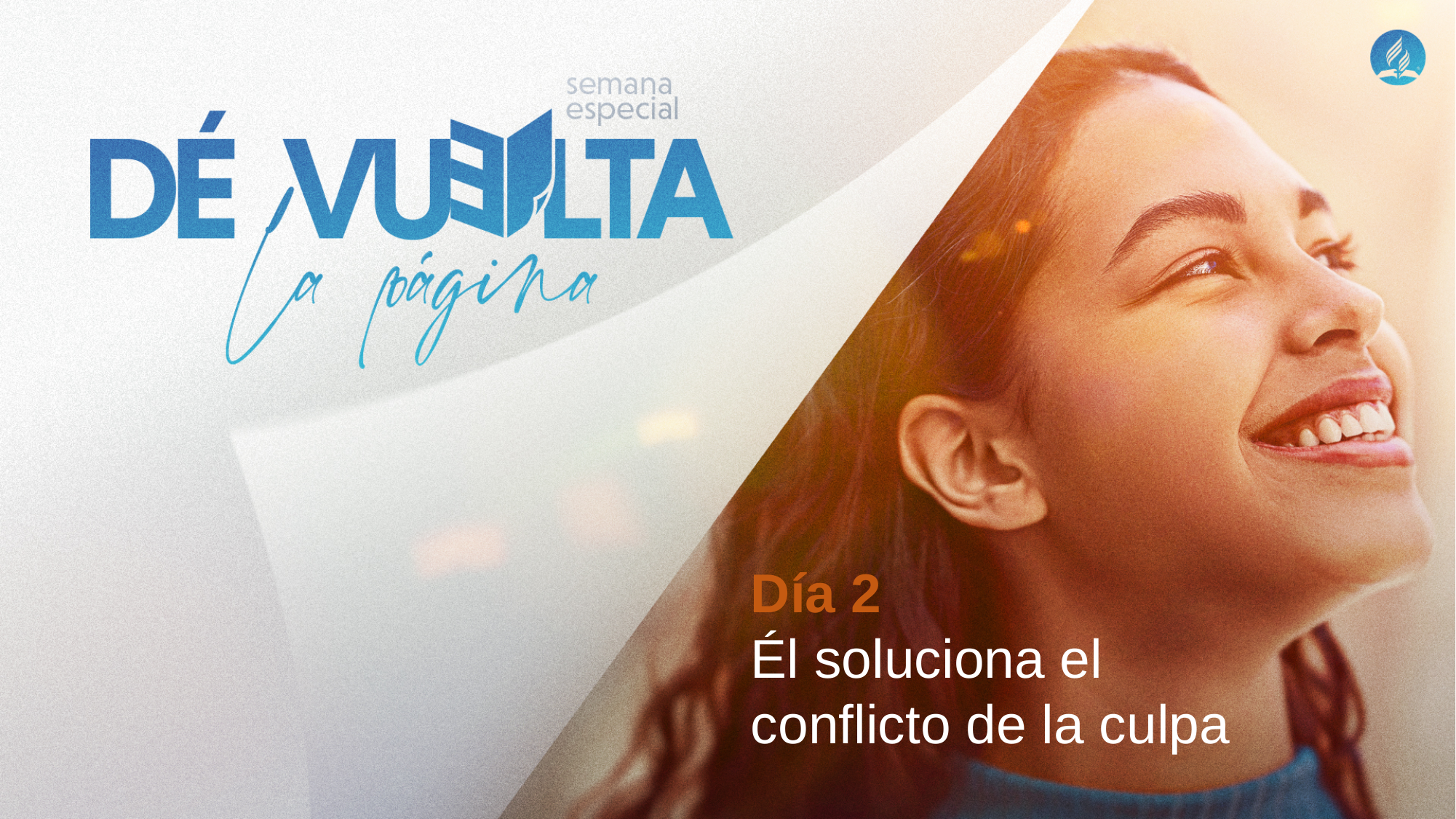

Día 2
Él soluciona el conflicto de la culpa